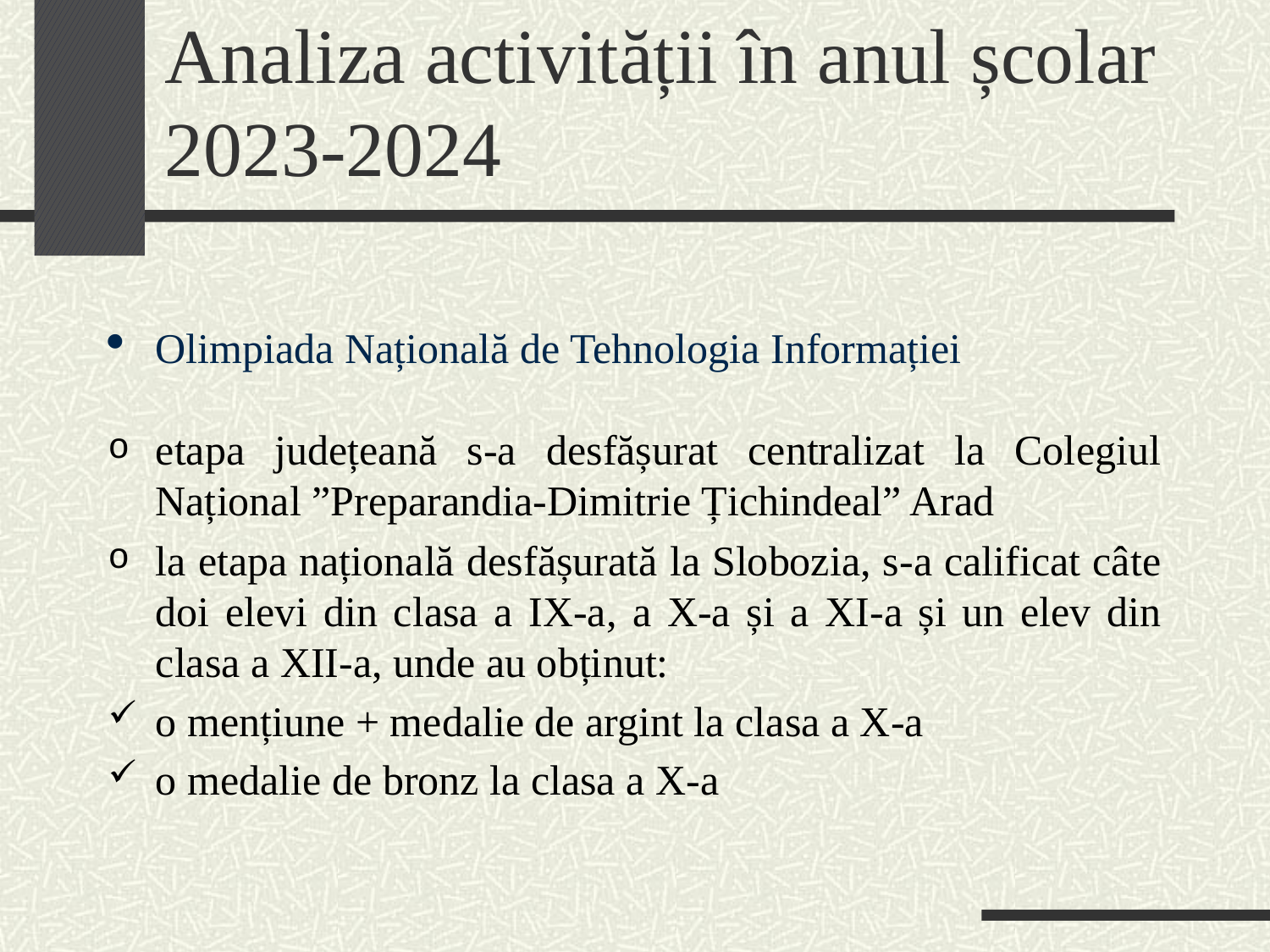

# Analiza activității în anul școlar 2023-2024

Olimpiada Națională de Tehnologia Informației

etapa județeană s-a desfășurat centralizat la Colegiul Național ”Preparandia-Dimitrie Țichindeal” Arad
la etapa națională desfășurată la Slobozia, s-a calificat câte doi elevi din clasa a IX-a, a X-a și a XI-a și un elev din clasa a XII-a, unde au obținut:
o mențiune + medalie de argint la clasa a X-a
o medalie de bronz la clasa a X-a